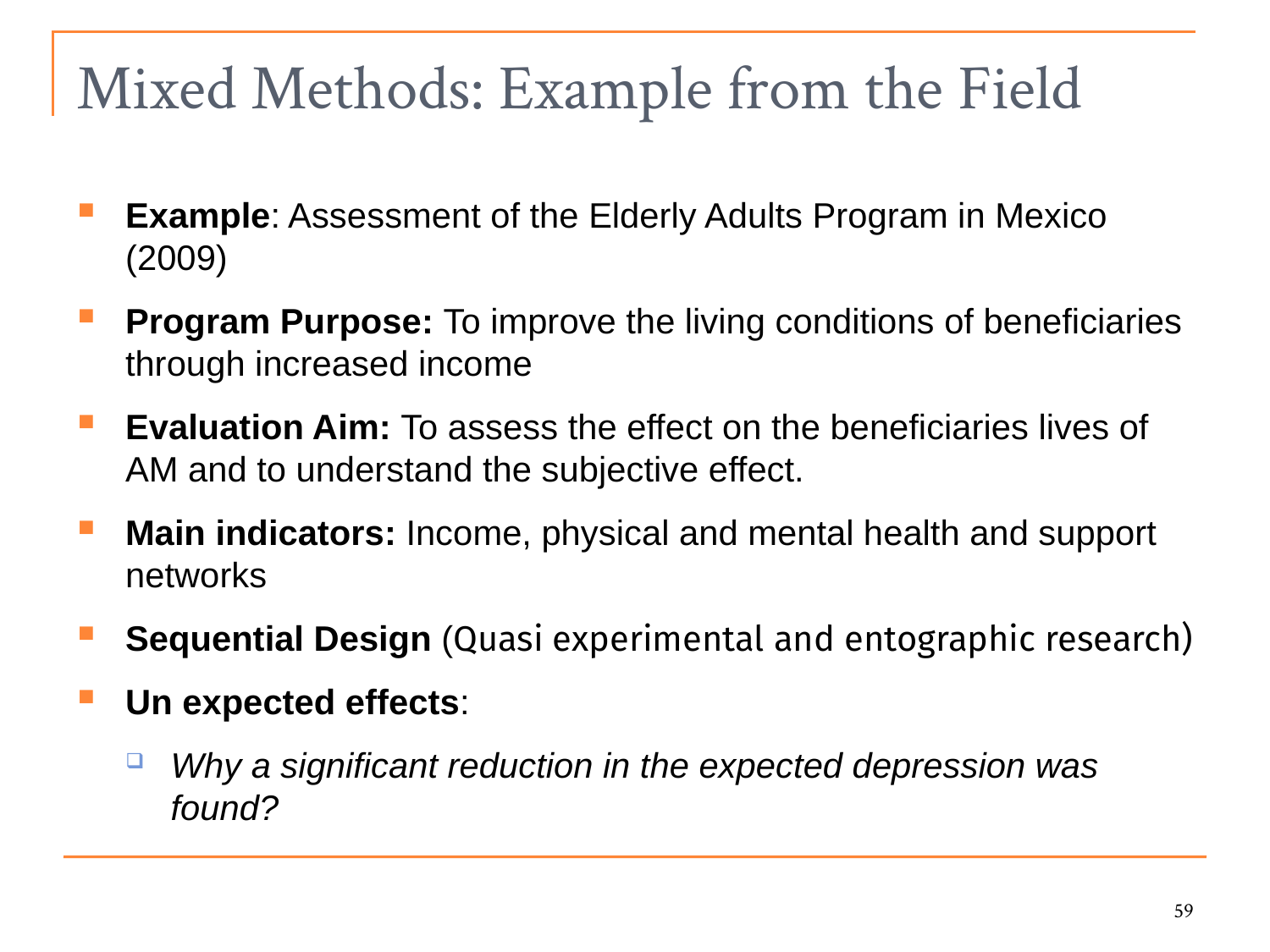

# Mixed Methods: Example from the Field
Example: Assessment of the Elderly Adults Program in Mexico (2009)
Program Purpose: To improve the living conditions of beneficiaries through increased income
Evaluation Aim: To assess the effect on the beneficiaries lives of AM and to understand the subjective effect.
Main indicators: Income, physical and mental health and support networks
Sequential Design (Quasi experimental and entographic research)
Un expected effects:
Why a significant reduction in the expected depression was found?

59